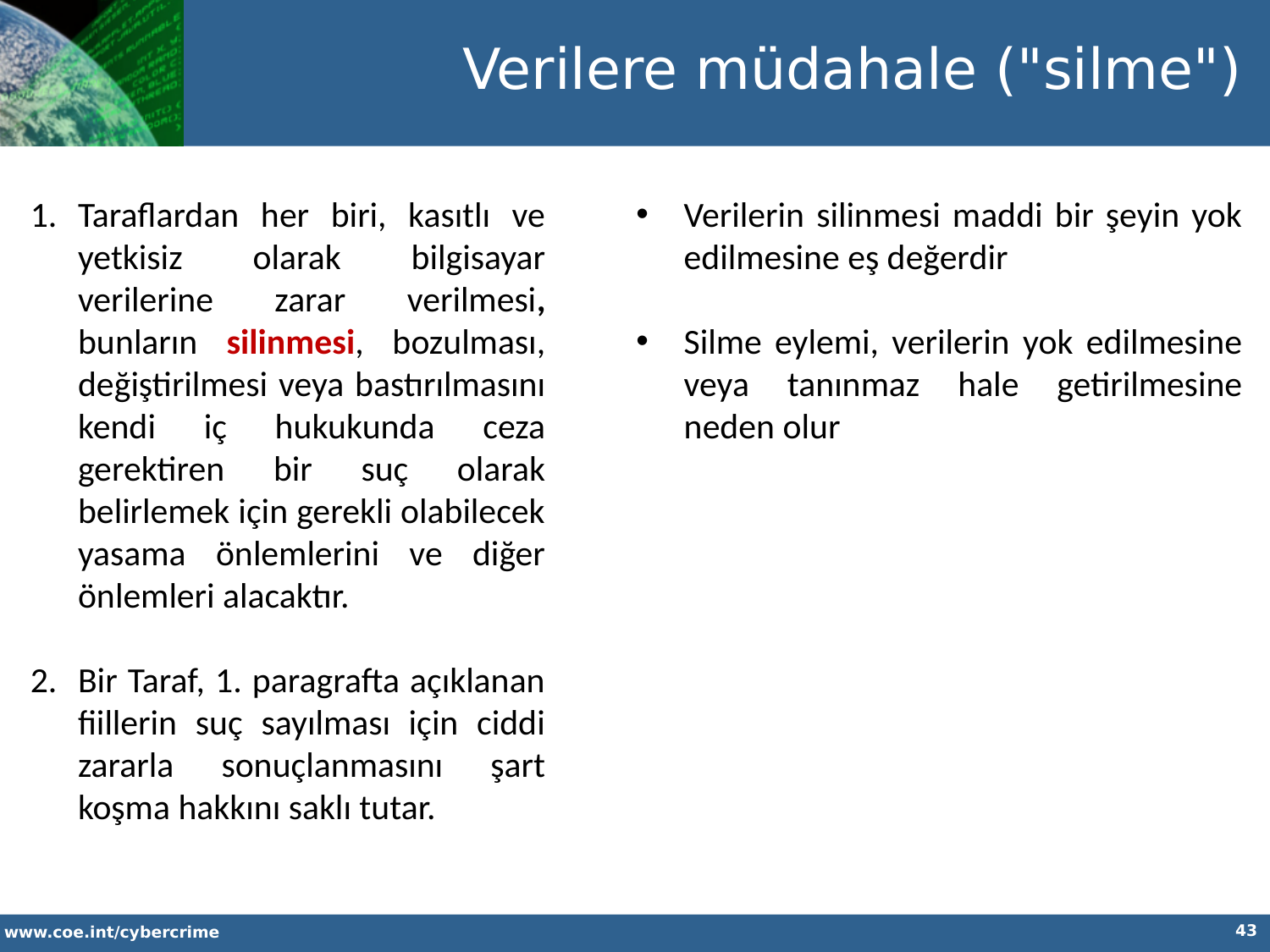

Verilere müdahale ("silme")
Taraflardan her biri, kasıtlı ve yetkisiz olarak bilgisayar verilerine zarar verilmesi, bunların silinmesi, bozulması, değiştirilmesi veya bastırılmasını kendi iç hukukunda ceza gerektiren bir suç olarak belirlemek için gerekli olabilecek yasama önlemlerini ve diğer önlemleri alacaktır.

Bir Taraf, 1. paragrafta açıklanan fiillerin suç sayılması için ciddi zararla sonuçlanmasını şart koşma hakkını saklı tutar.
Verilerin silinmesi maddi bir şeyin yok edilmesine eş değerdir

Silme eylemi, verilerin yok edilmesine veya tanınmaz hale getirilmesine neden olur